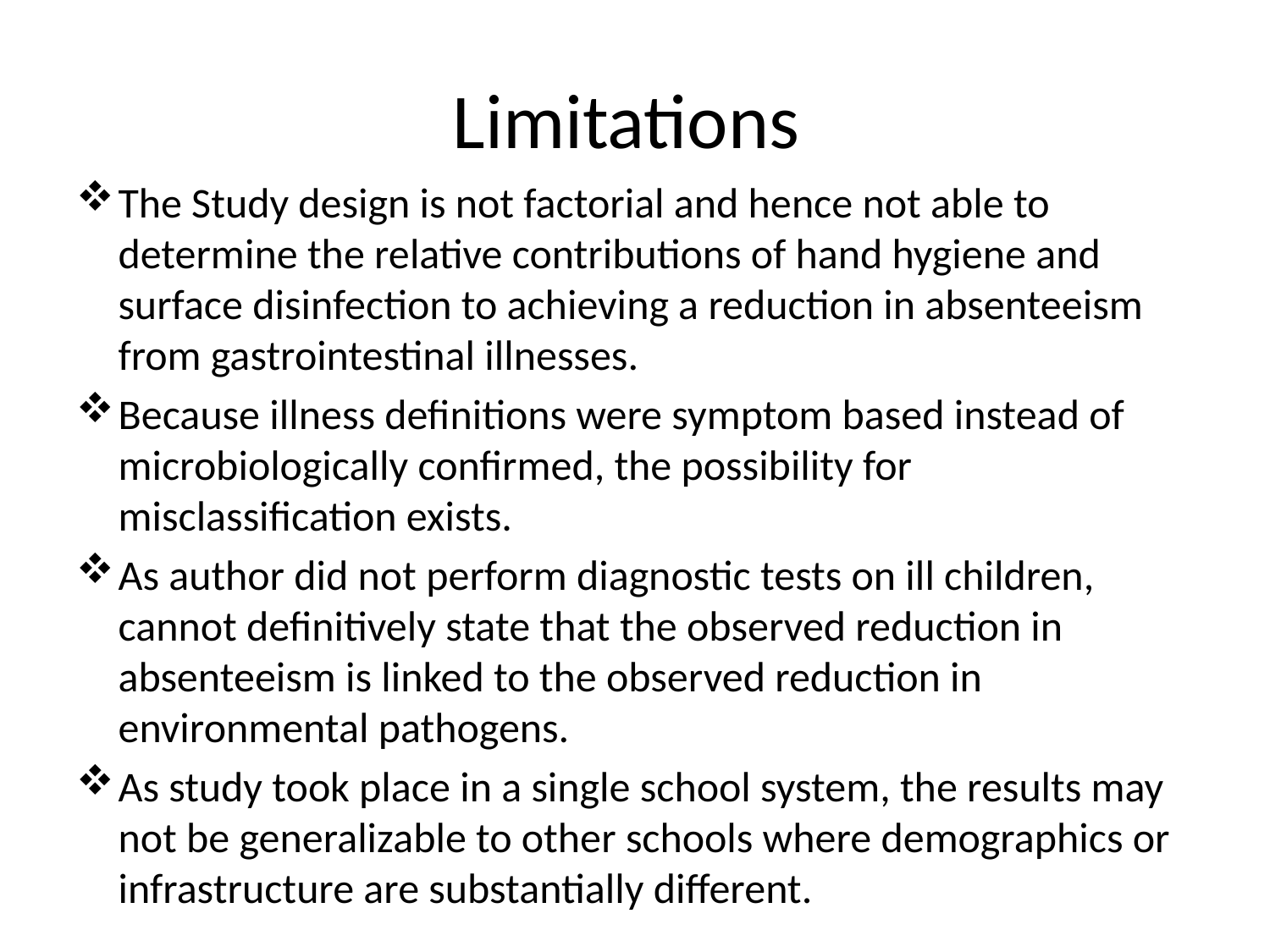

# Limitations
The Study design is not factorial and hence not able to determine the relative contributions of hand hygiene and surface disinfection to achieving a reduction in absenteeism from gastrointestinal illnesses.
Because illness definitions were symptom based instead of microbiologically confirmed, the possibility for misclassification exists.
As author did not perform diagnostic tests on ill children, cannot definitively state that the observed reduction in absenteeism is linked to the observed reduction in environmental pathogens.
As study took place in a single school system, the results may not be generalizable to other schools where demographics or infrastructure are substantially different.